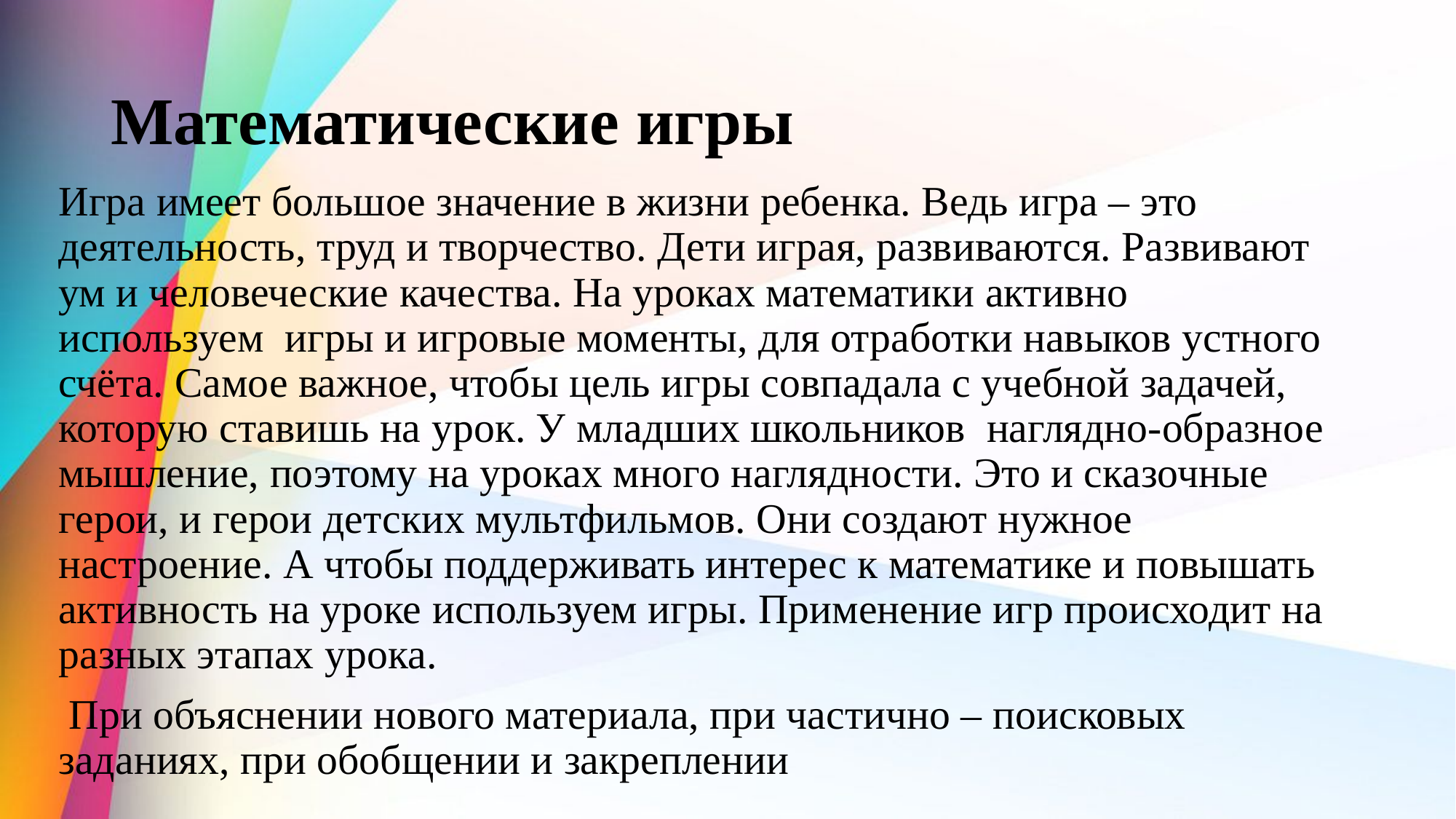

# Математические игры
Игра имеет большое значение в жизни ребенка. Ведь игра – это деятельность, труд и творчество. Дети играя, развиваются. Развивают ум и человеческие качества. На уроках математики активно используем  игры и игровые моменты, для отработки навыков устного счёта. Самое важное, чтобы цель игры совпадала с учебной задачей, которую ставишь на урок. У младших школьников  наглядно-образное мышление, поэтому на уроках много наглядности. Это и сказочные герои, и герои детских мультфильмов. Они создают нужное настроение. А чтобы поддерживать интерес к математике и повышать активность на уроке используем игры. Применение игр происходит на разных этапах урока.
 При объяснении нового материала, при частично – поисковых заданиях, при обобщении и закреплении